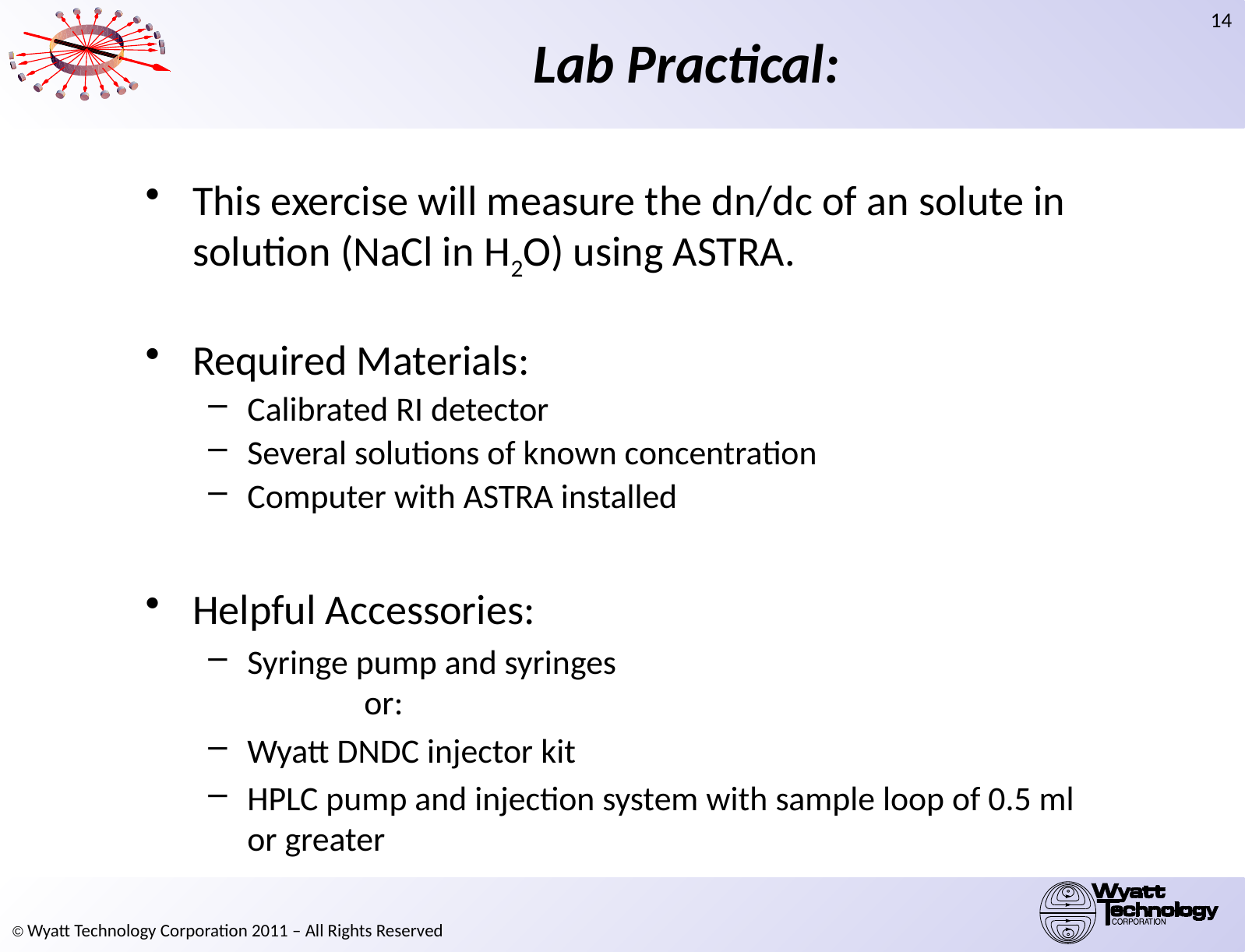

# Lab Practical:
This exercise will measure the dn/dc of an solute in solution (NaCl in H2O) using ASTRA.

Required Materials:
Calibrated RI detector
Several solutions of known concentration
Computer with ASTRA installed

Helpful Accessories:
Syringe pump and syringes
	or:
Wyatt DNDC injector kit
HPLC pump and injection system with sample loop of 0.5 ml or greater